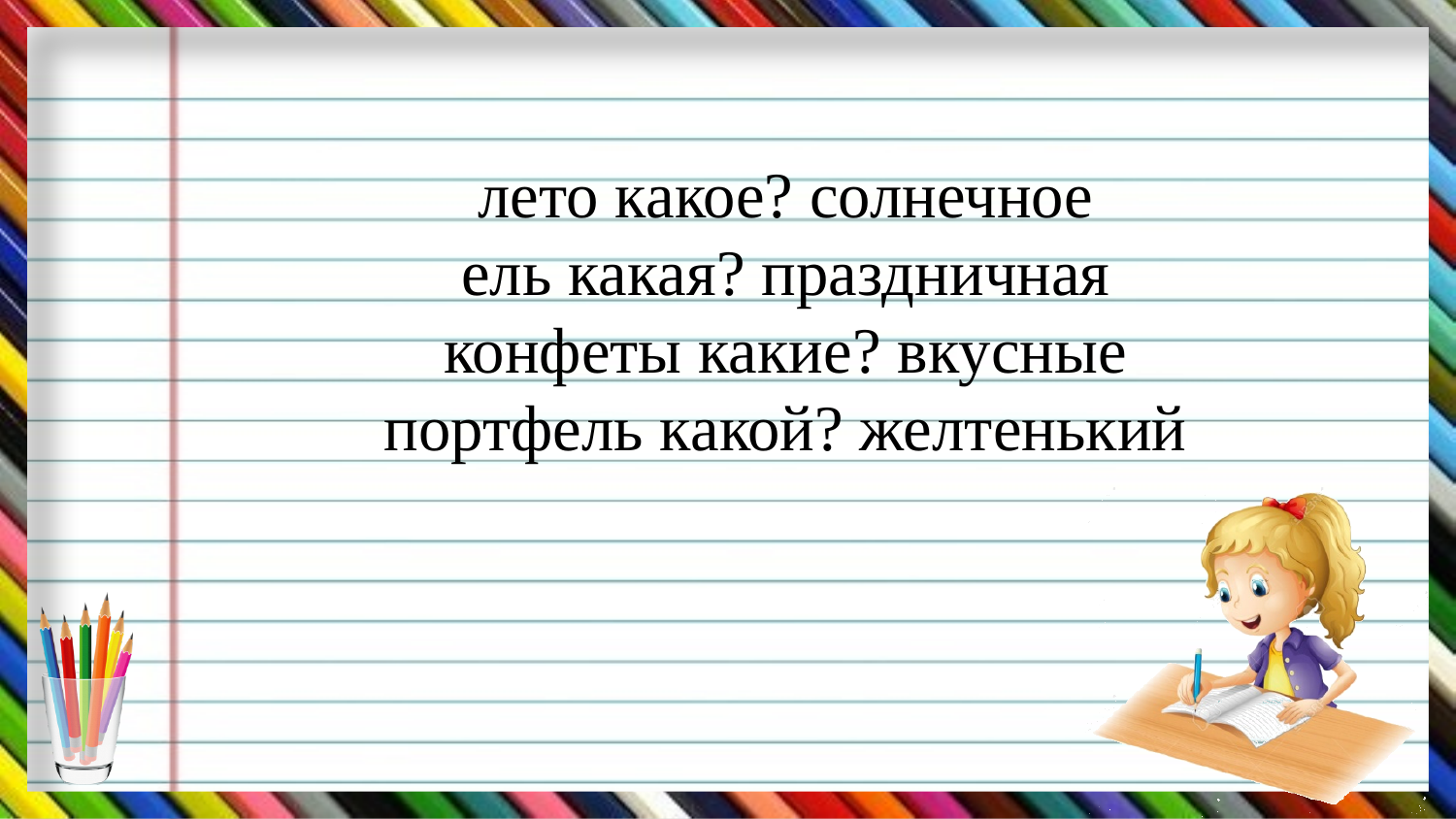

# лето какое? солнечное ель какая? праздничная конфеты какие? вкусные портфель какой? желтенький